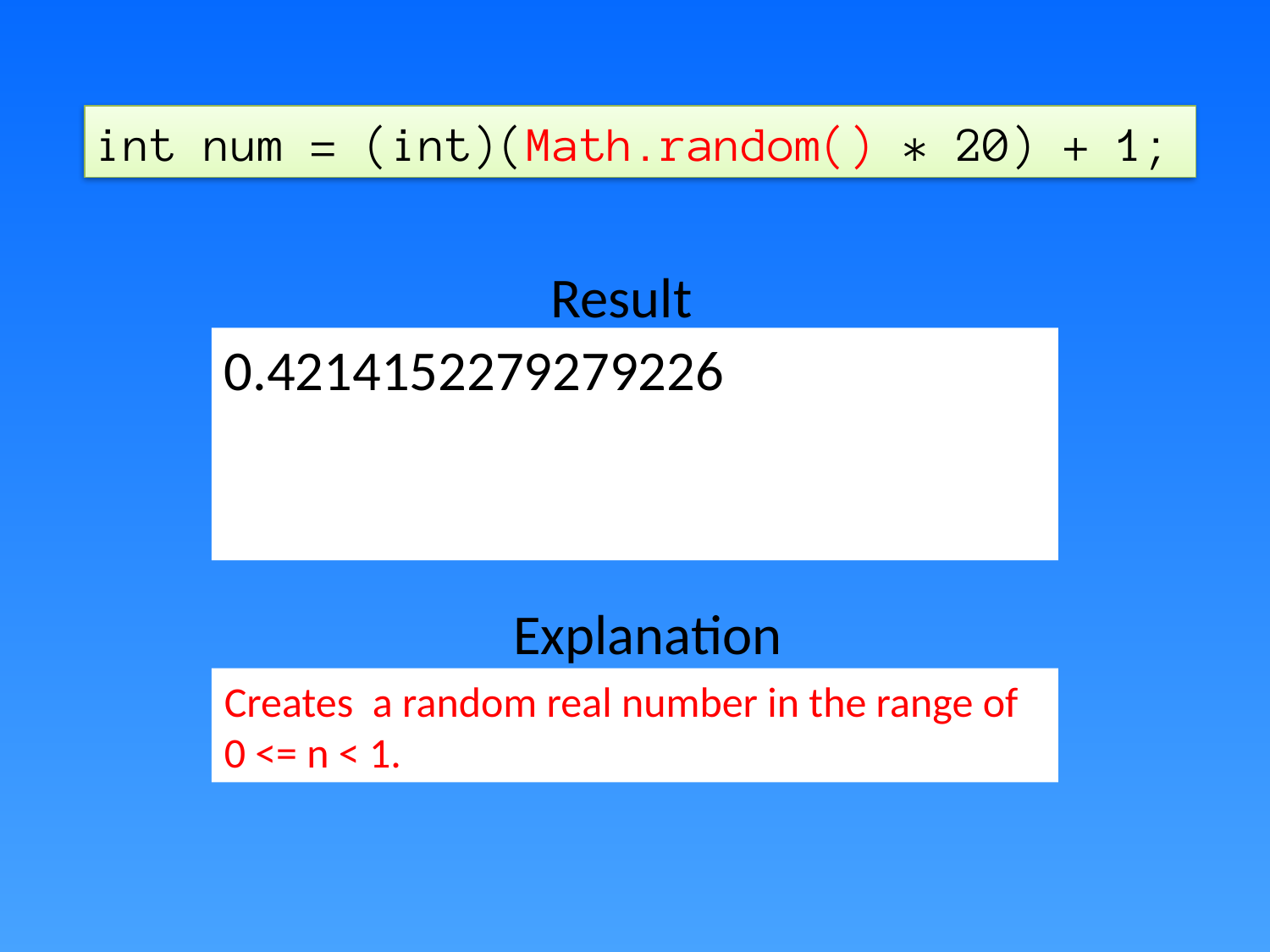

int num = (int)(Math.random() * 20) + 1;
Result
0.4214152279279226

Explanation
Creates  a random real number in the range of
0 <= n < 1.